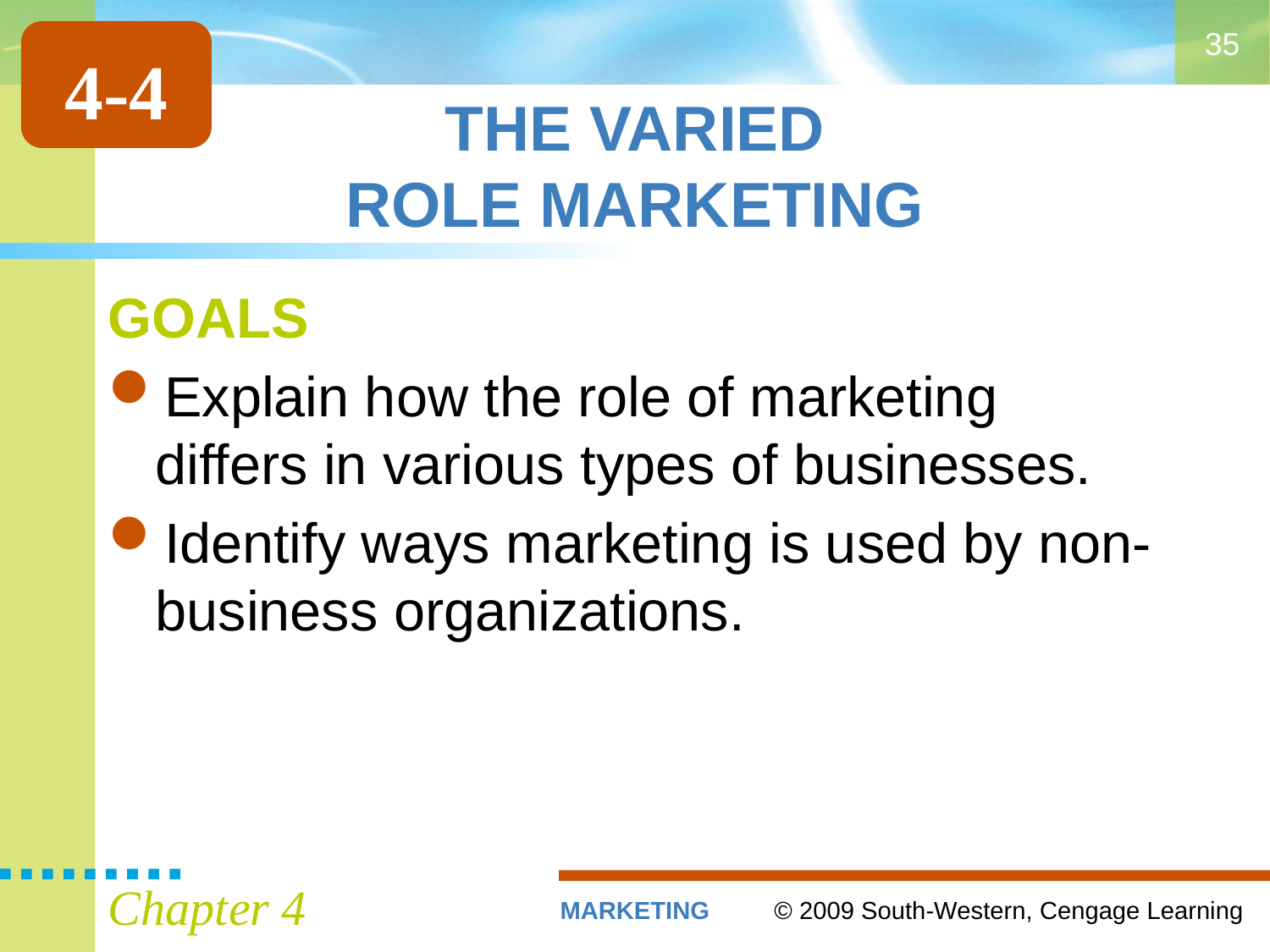

35
4-4
# THE VARIED ROLE MARKETING
GOALS
Explain how the role of marketing differs in various types of businesses.
Identify ways marketing is used by non-business organizations.
Chapter 4